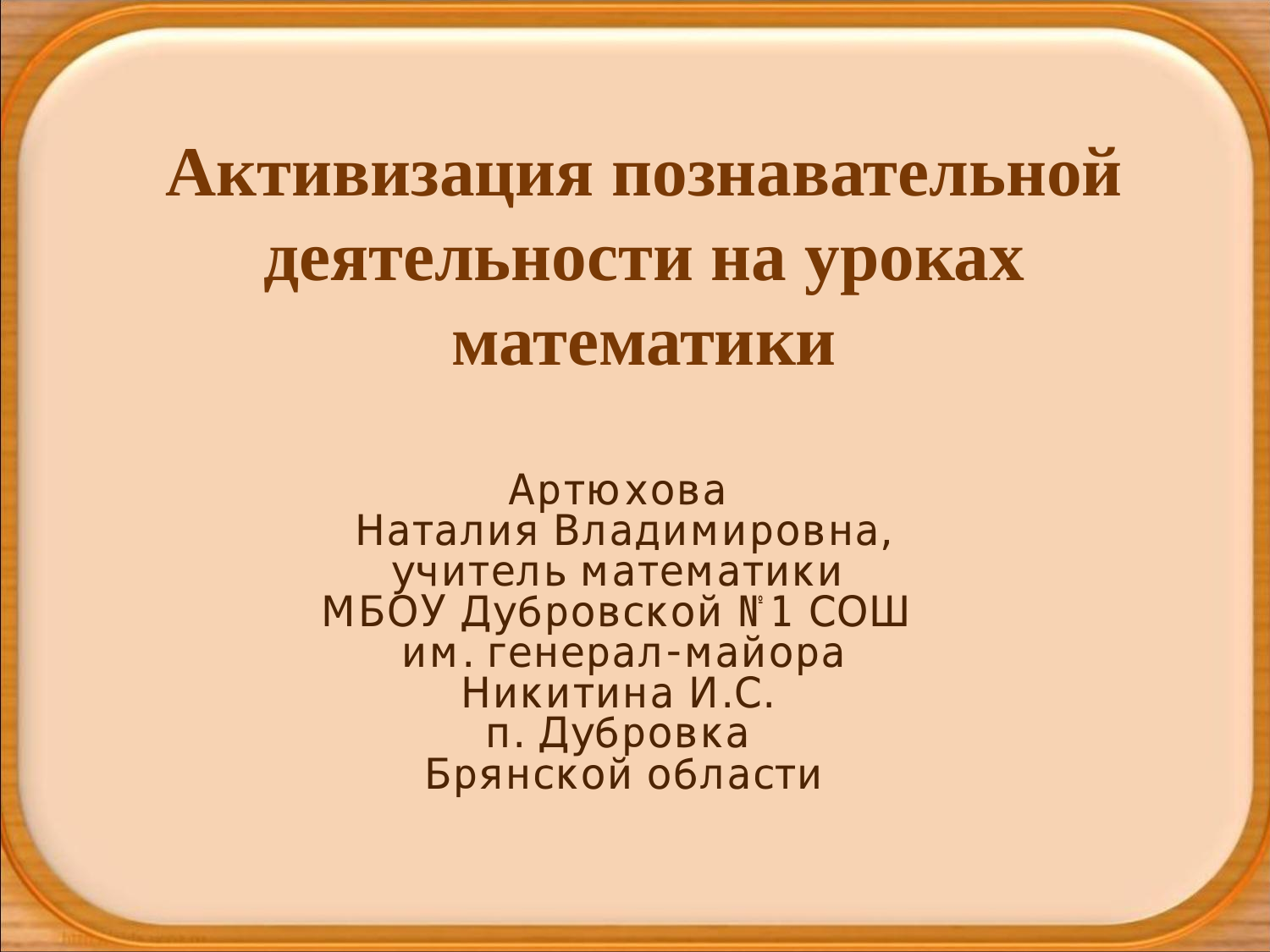

Активизация познавательной деятельности на уроках математики
Артюхова
Наталия Владимировна,
учитель математики
МБОУ Дубровской №1 СОШ
им. генерал-майора Никитина И.С.
п. Дубровка
Брянской области